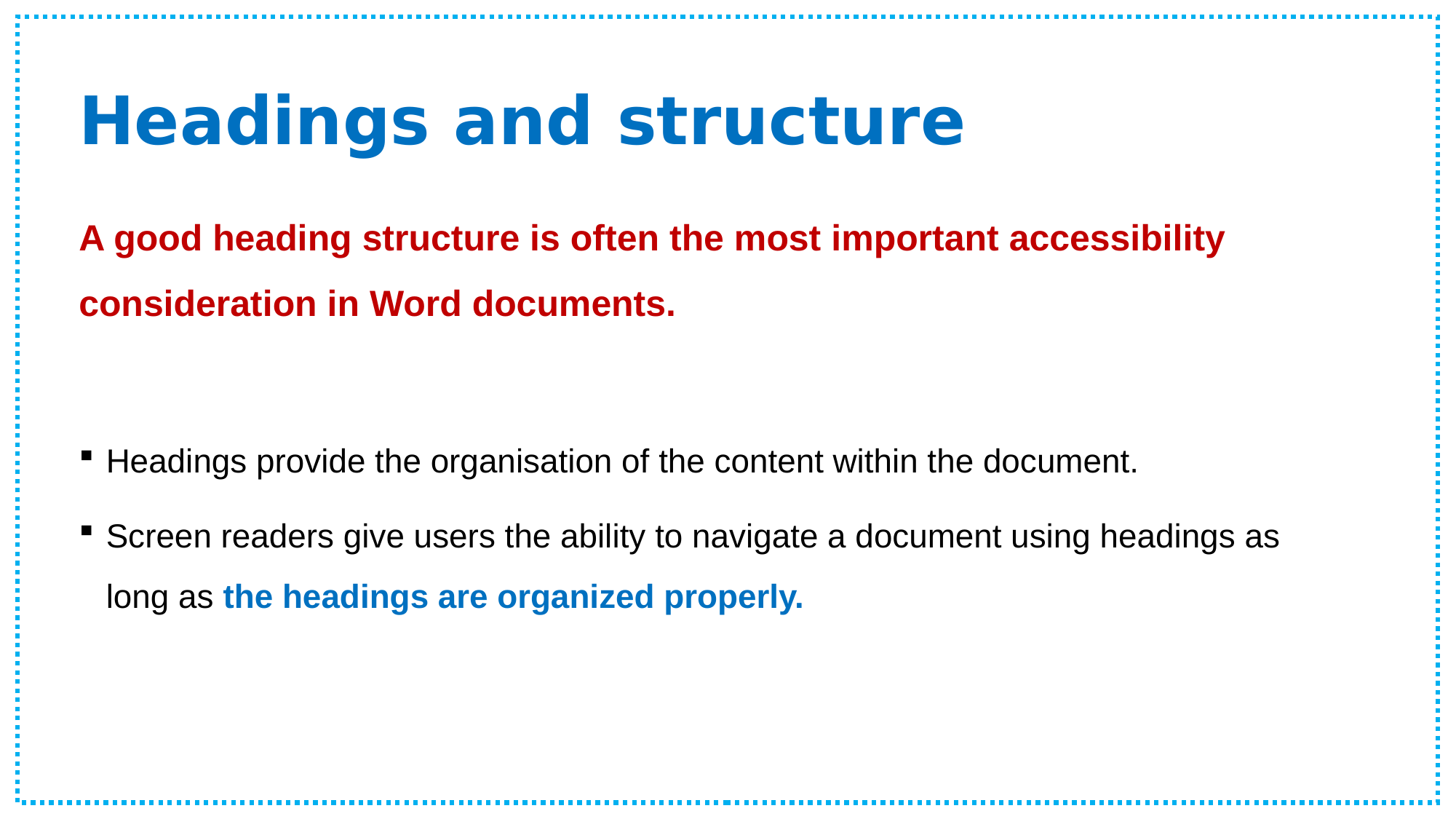

# Headings and structure
A good heading structure is often the most important accessibility consideration in Word documents.

Headings provide the organisation of the content within the document.
Screen readers give users the ability to navigate a document using headings as long as the headings are organized properly.